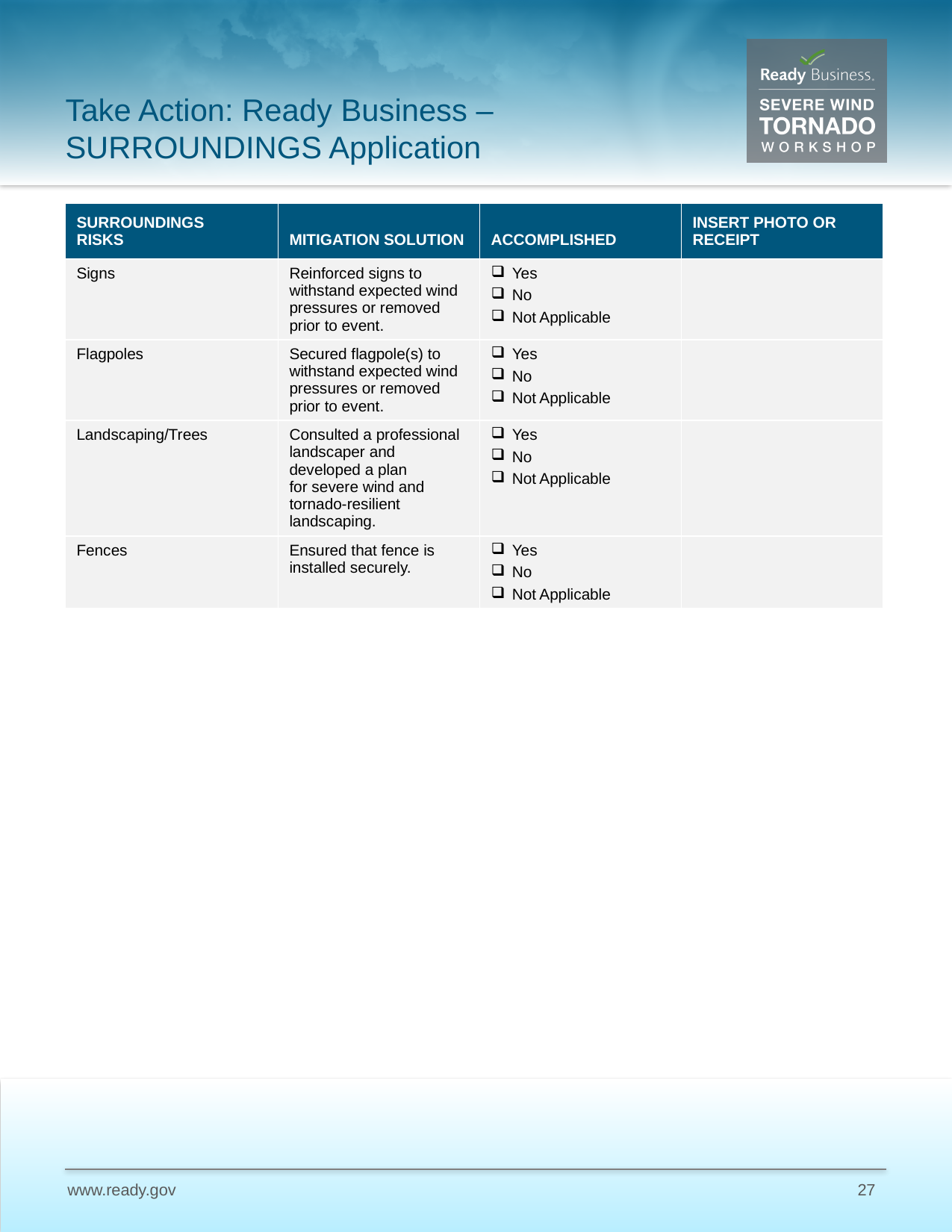

# Take Action: Ready Business – SURROUNDINGS Application
| SURROUNDINGS RISKS | MITIGATION SOLUTION | ACCOMPLISHED | INSERT PHOTO OR RECEIPT |
| --- | --- | --- | --- |
| Signs | Reinforced signs to withstand expected wind pressures or removed prior to event. | Yes No Not Applicable |  |
| Flagpoles | Secured flagpole(s) to withstand expected wind pressures or removed prior to event. | Yes No Not Applicable |  |
| Landscaping/Trees | Consulted a professional landscaper and developed a plan for severe wind and tornado-resilient landscaping. | Yes No Not Applicable |  |
| Fences | Ensured that fence is installed securely. | Yes No Not Applicable |  |
27